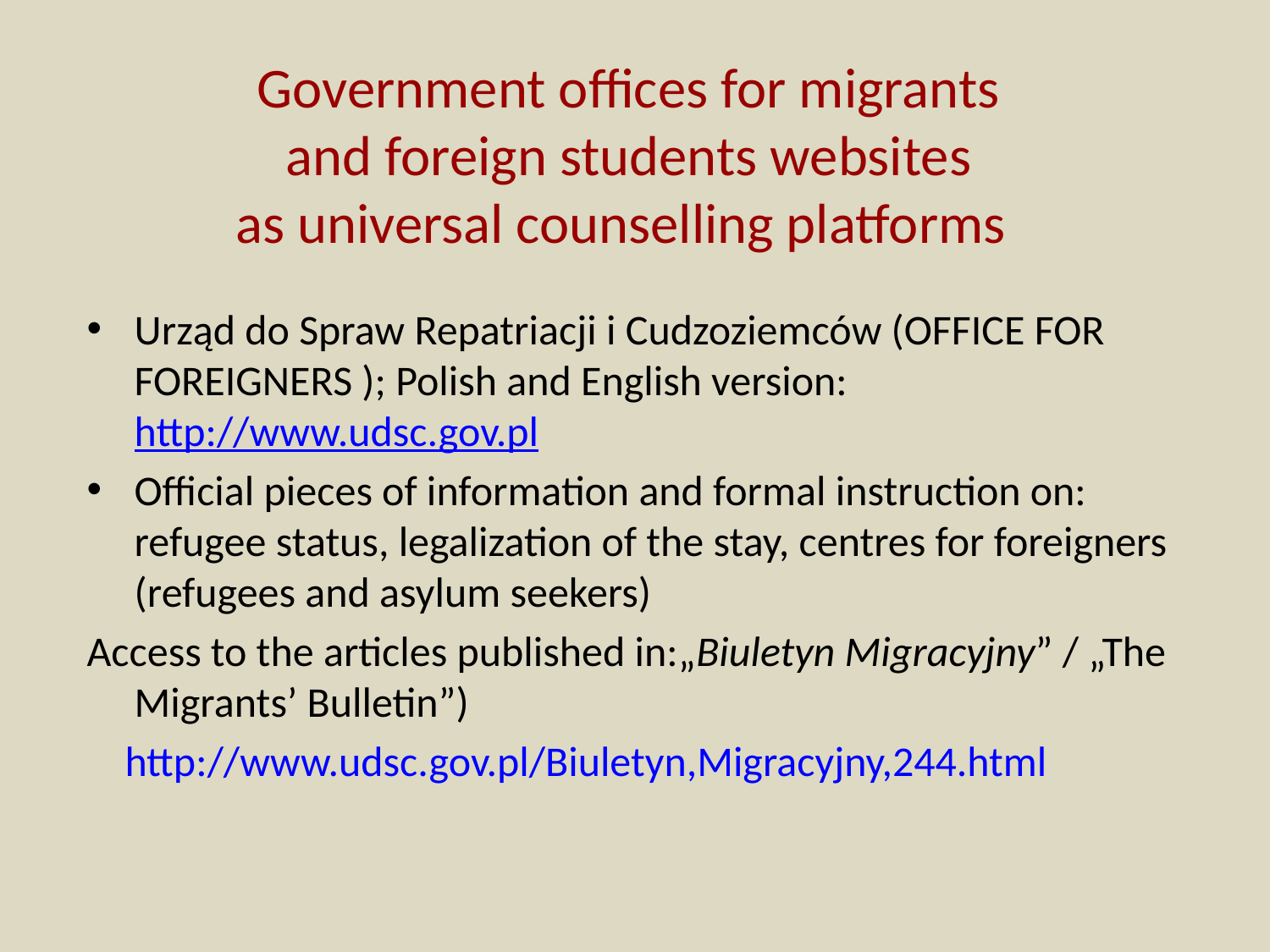

# Government offices for migrants and foreign students websites as universal counselling platforms
Urząd do Spraw Repatriacji i Cudzoziemców (OFFICE FOR FOREIGNERS ); Polish and English version: http://www.udsc.gov.pl
Official pieces of information and formal instruction on: refugee status, legalization of the stay, centres for foreigners (refugees and asylum seekers)
Access to the articles published in:„Biuletyn Migracyjny” / „The Migrants’ Bulletin”)
    http://www.udsc.gov.pl/Biuletyn,Migracyjny,244.html